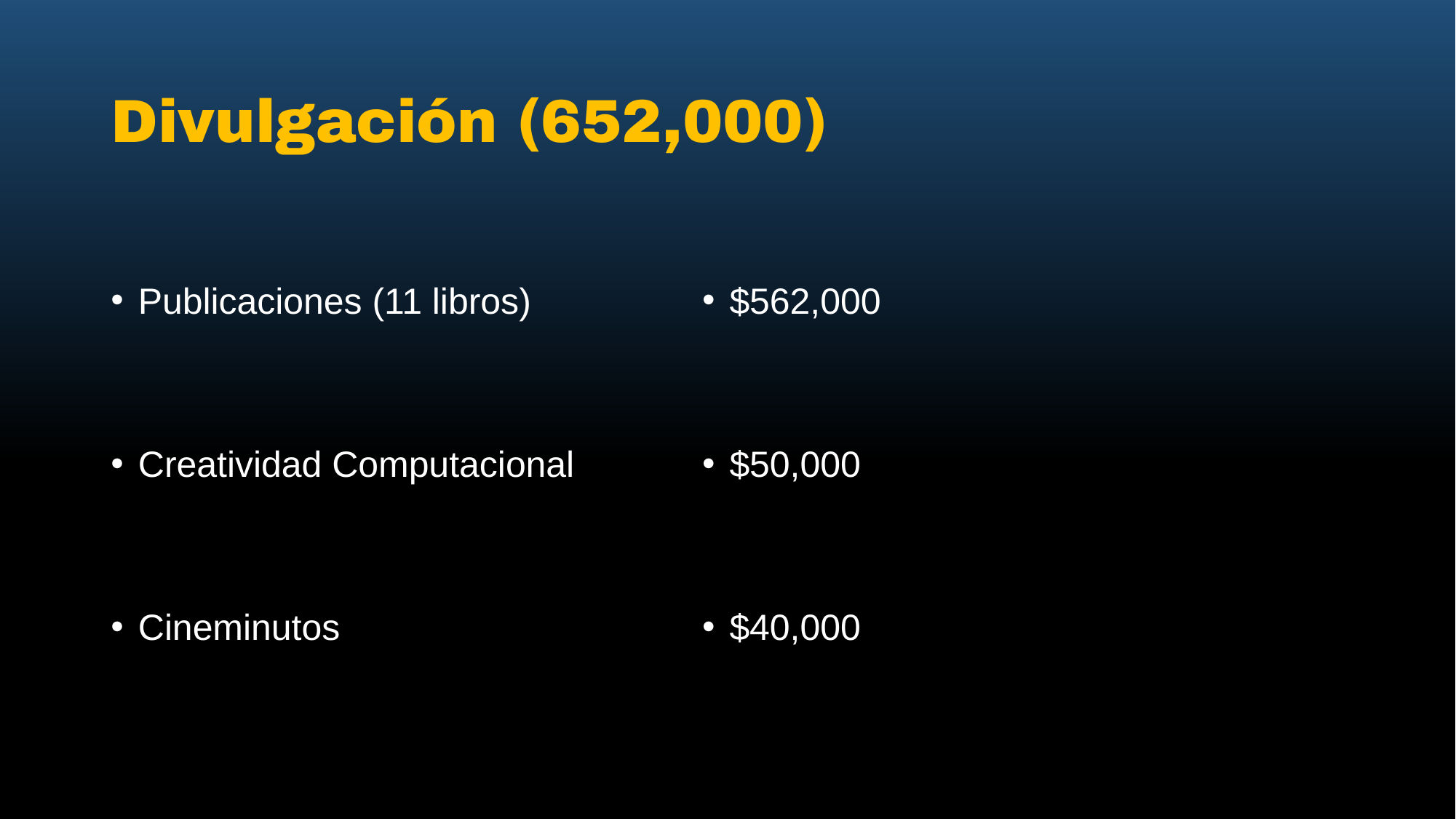

# Divulgación (652,000)

$562,000

$50,000

$40,000

Publicaciones (11 libros)

Creatividad Computacional

Cineminutos